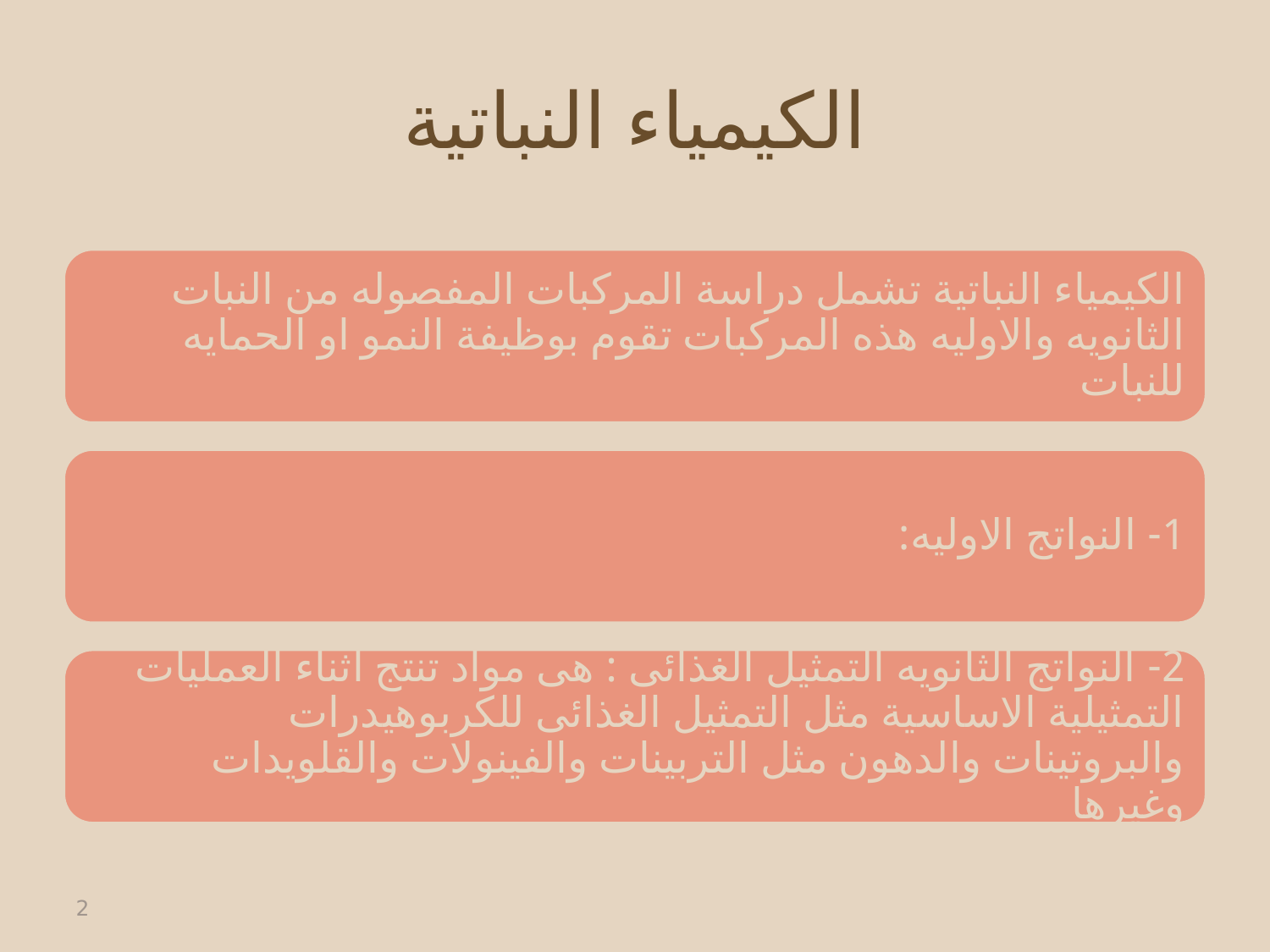

# الكيمياء النباتية
الكيمياء النباتية تشمل دراسة المركبات المفصوله من النبات الثانويه والاوليه ھذه المركبات تقوم بوظيفة النمو او الحمايه للنبات
1- النواتج الاوليه:
2- النواتج الثانويه التمثيل الغذائى : ھى مواد تنتج اثناء العمليات التمثيلية الاساسية مثل التمثيل الغذائى للكربوھيدرات والبروتينات والدھون مثل التربينات والفينولات والقلويدات وغيرھا
2